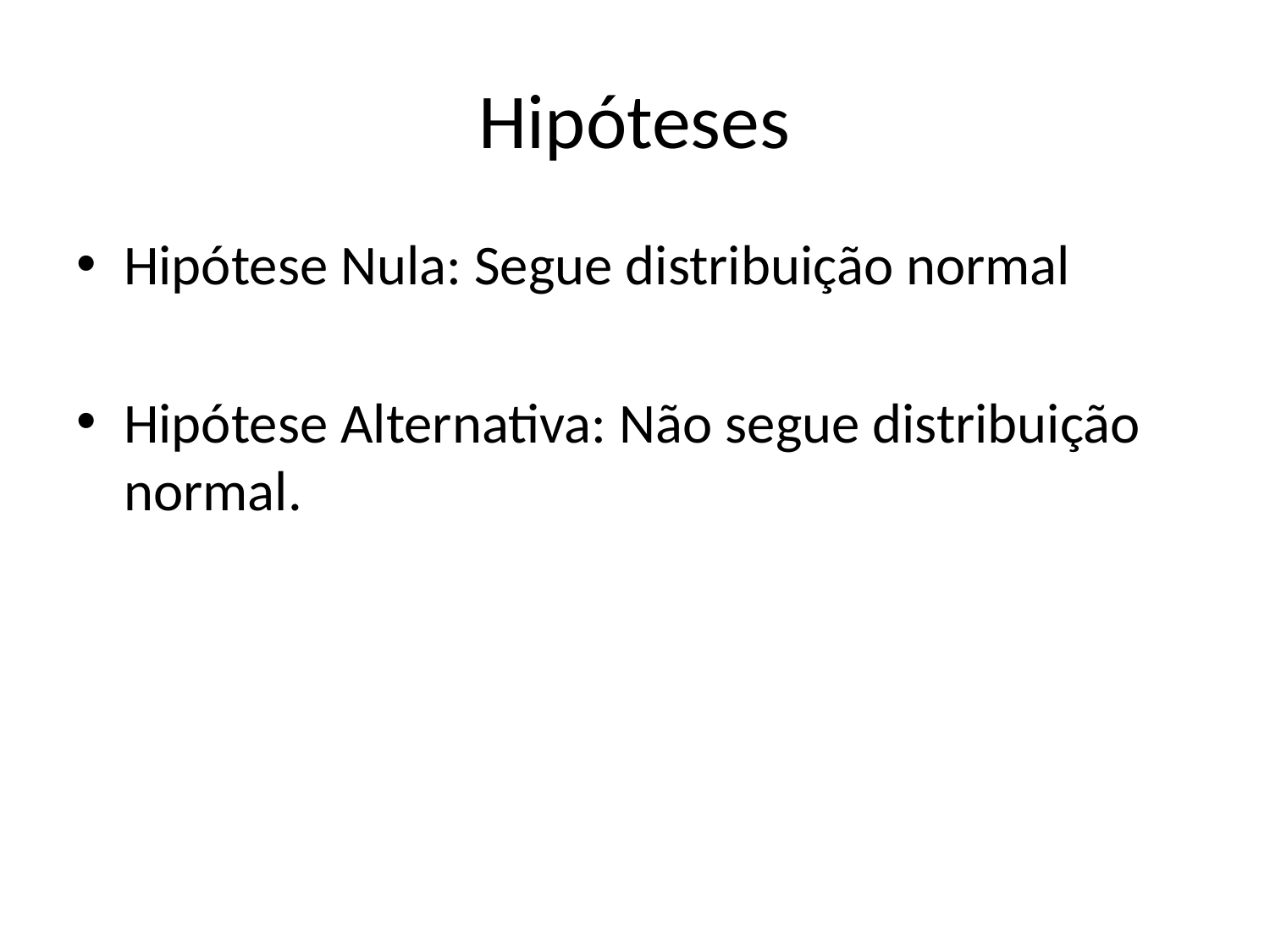

# Hipóteses
Hipótese Nula: Segue distribuição normal

Hipótese Alternativa: Não segue distribuição normal.